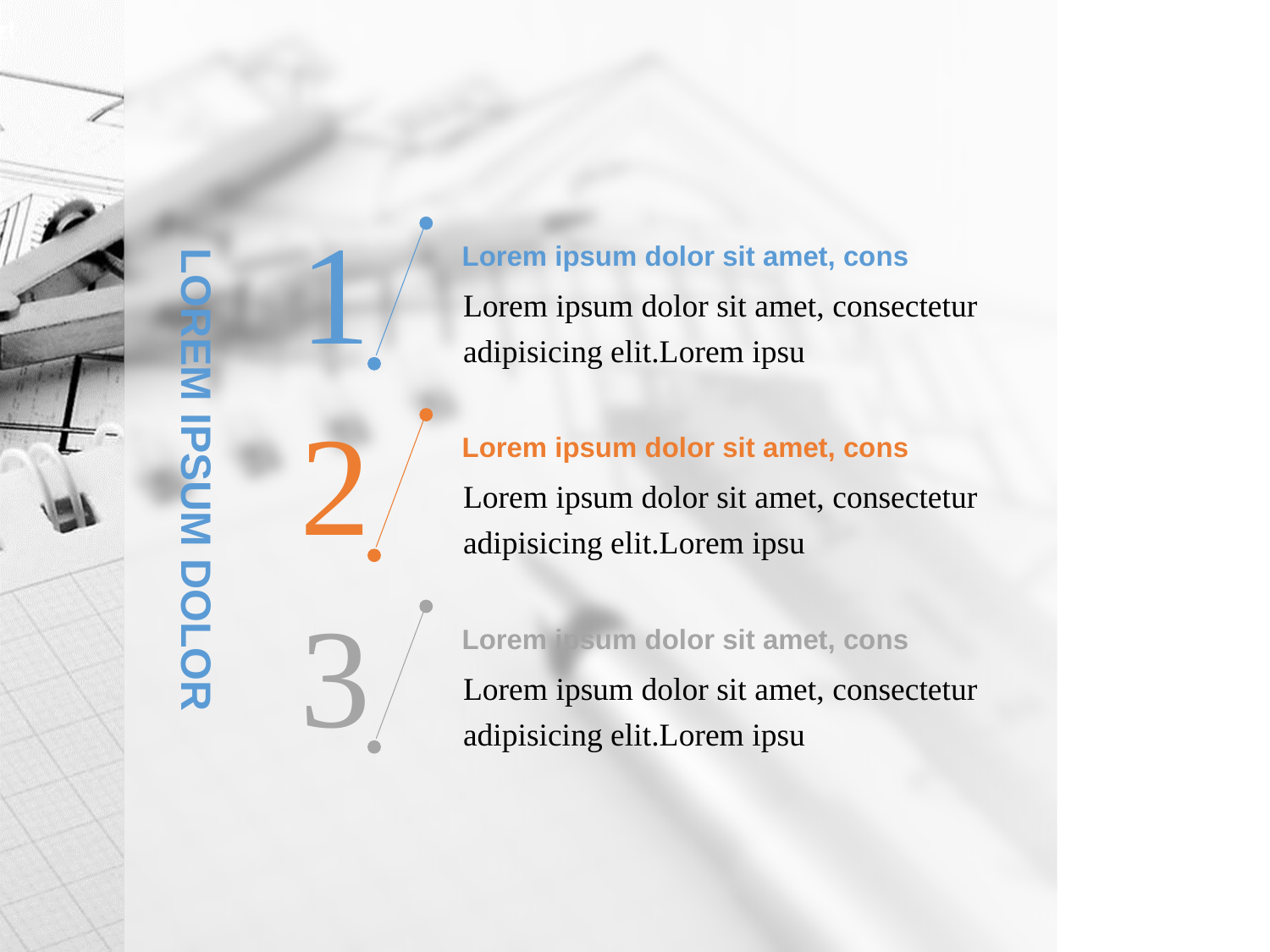

1

Lorem ipsum dolor sit amet, cons
Lorem ipsum dolor sit amet, consectetur adipisicing elit.Lorem ipsu
2

Lorem ipsum dolor sit amet, cons
Lorem ipsum dolor sit amet, consectetur adipisicing elit.Lorem ipsu
LOREM IPSUM DOLOR
3

Lorem ipsum dolor sit amet, cons
Lorem ipsum dolor sit amet, consectetur adipisicing elit.Lorem ipsu